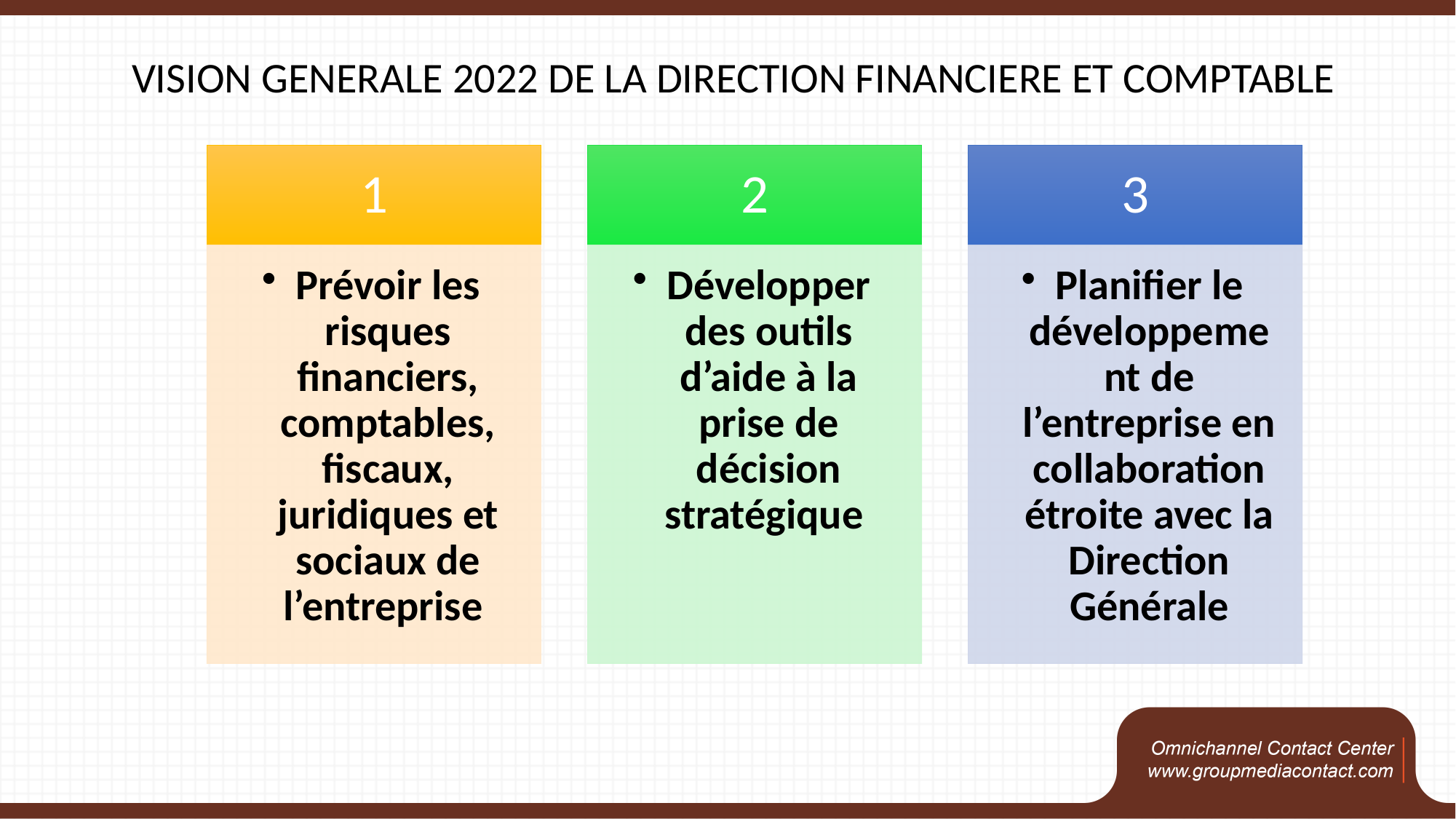

# VISION GENERALE 2022 DE LA DIRECTION FINANCIERE ET COMPTABLE
1
Prévoir les risques financiers, comptables, fiscaux, juridiques et sociaux de l’entreprise
2
Développer des outils d’aide à la prise de décision stratégique
3
Planifier le développement de l’entreprise en collaboration étroite avec la Direction Générale